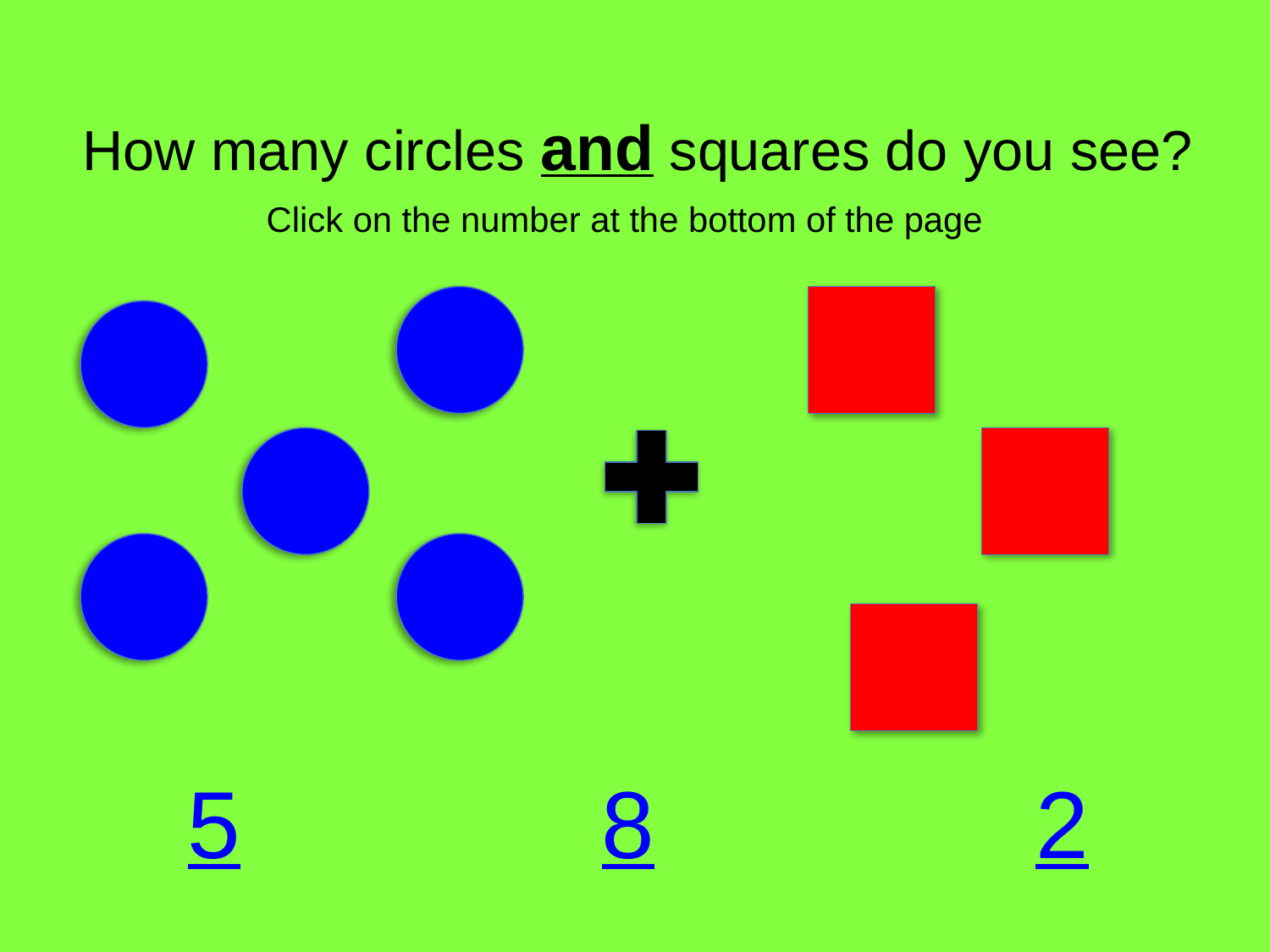

How many circles and squares do you see?
Click on the number at the bottom of the page

5
8
2